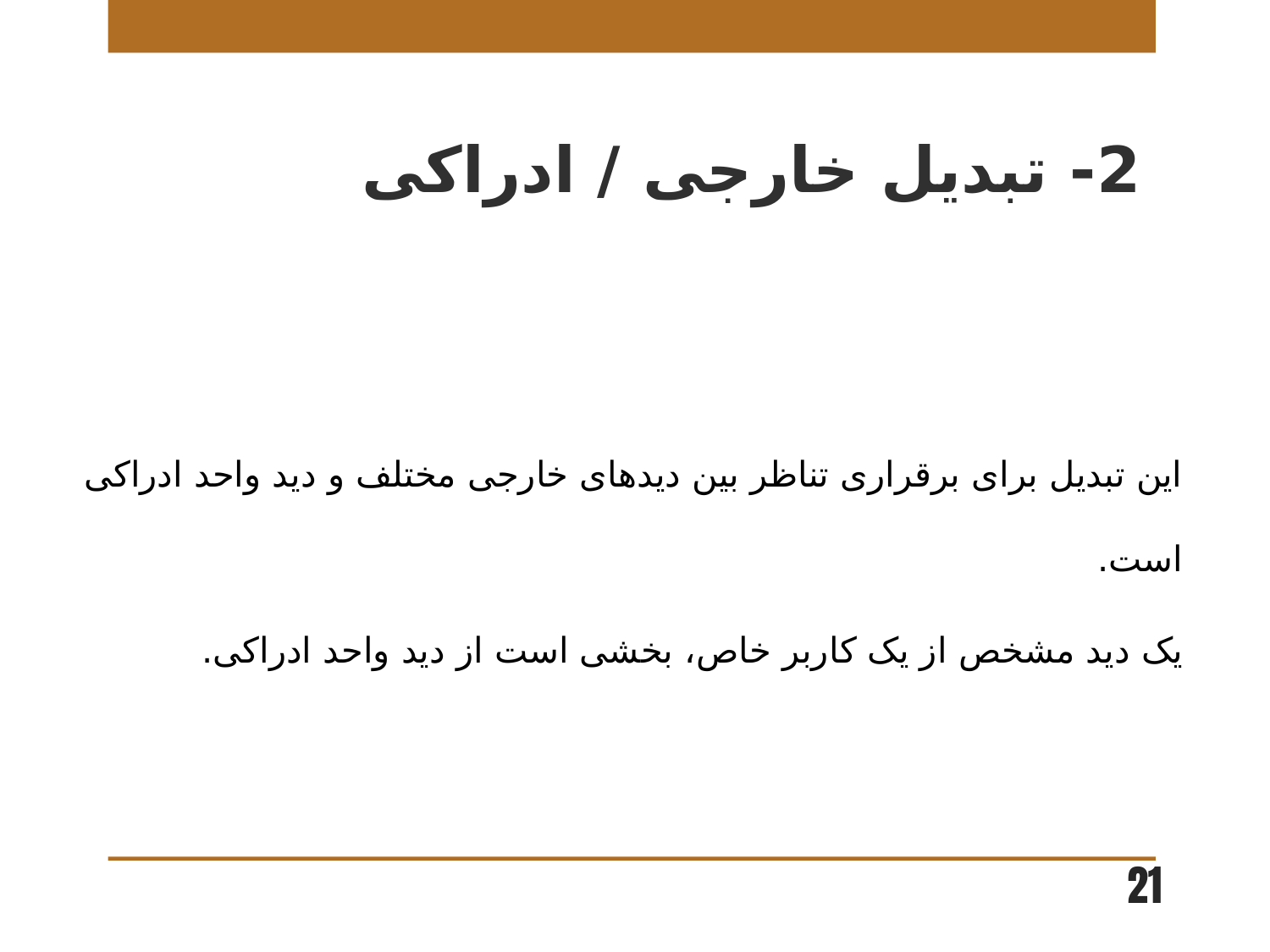

# 2- تبدیل خارجی / ادراکی
این تبدیل برای برقراری تناظر بین دیدهای خارجی مختلف و دید واحد ادراکی است.
یک دید مشخص از یک کاربر خاص، بخشی است از دید واحد ادراکی.
21